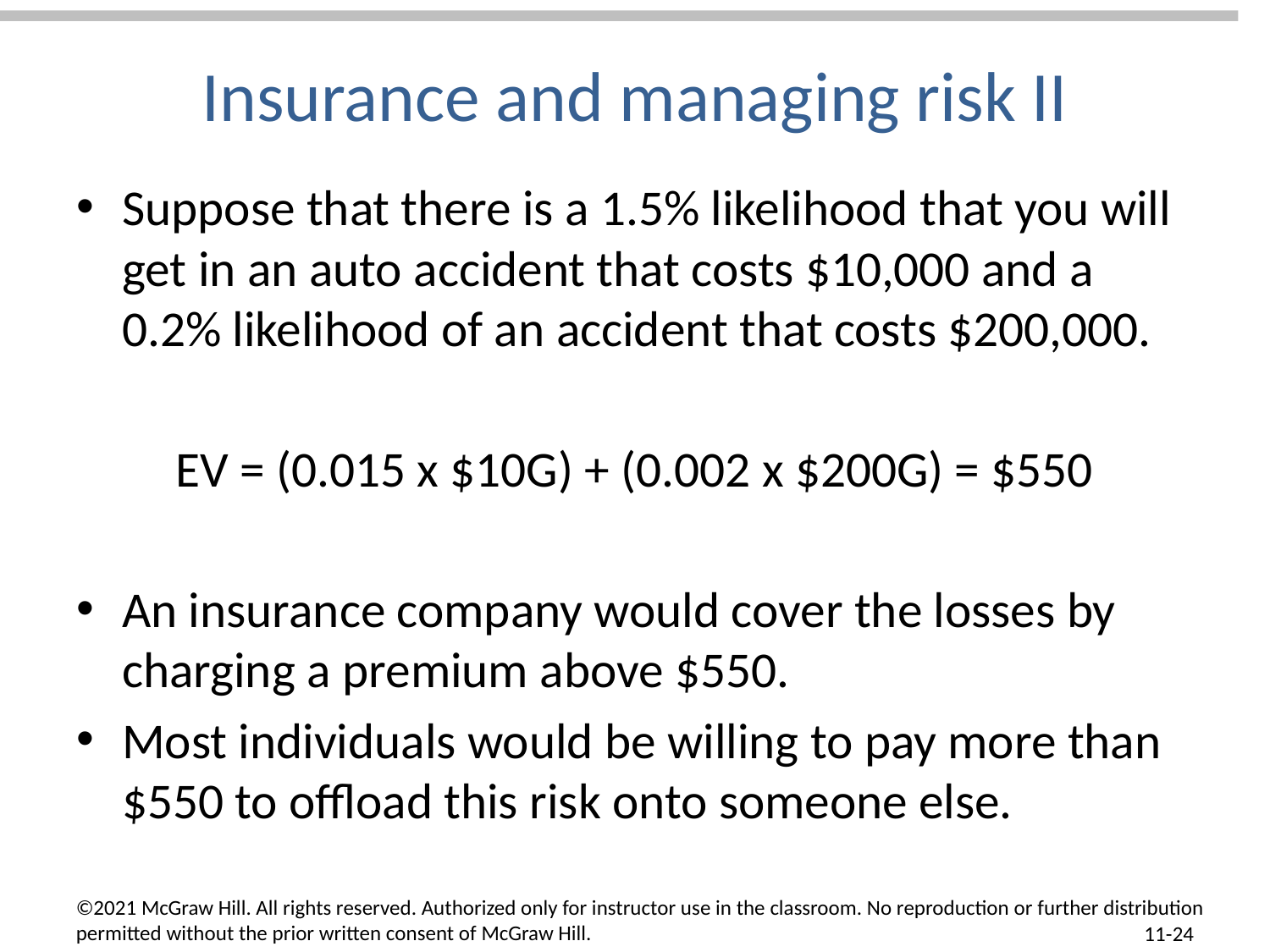

# Insurance and managing risk II
Suppose that there is a 1.5% likelihood that you will get in an auto accident that costs $10,000 and a 0.2% likelihood of an accident that costs $200,000.

EV = (0.015 x $10G) + (0.002 x $200G) = $550

An insurance company would cover the losses by charging a premium above $550.
Most individuals would be willing to pay more than $550 to offload this risk onto someone else.